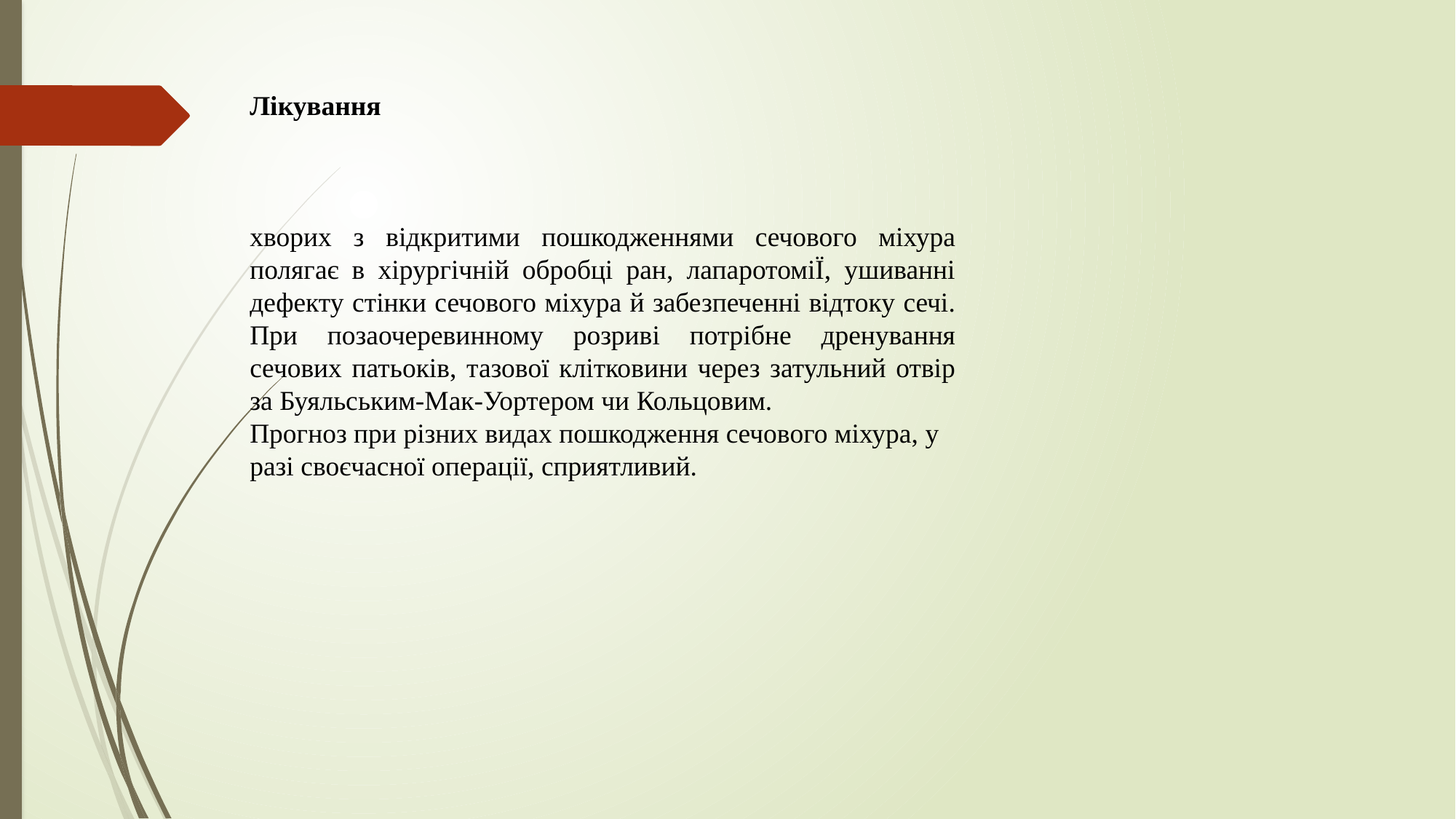

Лікування

хворих з відкритими пошкодженнями сечового міхура полягає в хірургічній обробці ран, лапаротоміЇ, ушиванні дефекту стінки сечового міхура й забезпеченні відтоку сечі. При позаочеревинному розриві потрібне дренування сечових патьоків, тазової клітковини через затульний отвір за Буяльським-Мак-Уортером чи Кольцовим.
Прогноз при різних видах пошкодження сечового міхура, у разі своєчасної операції, сприятливий.